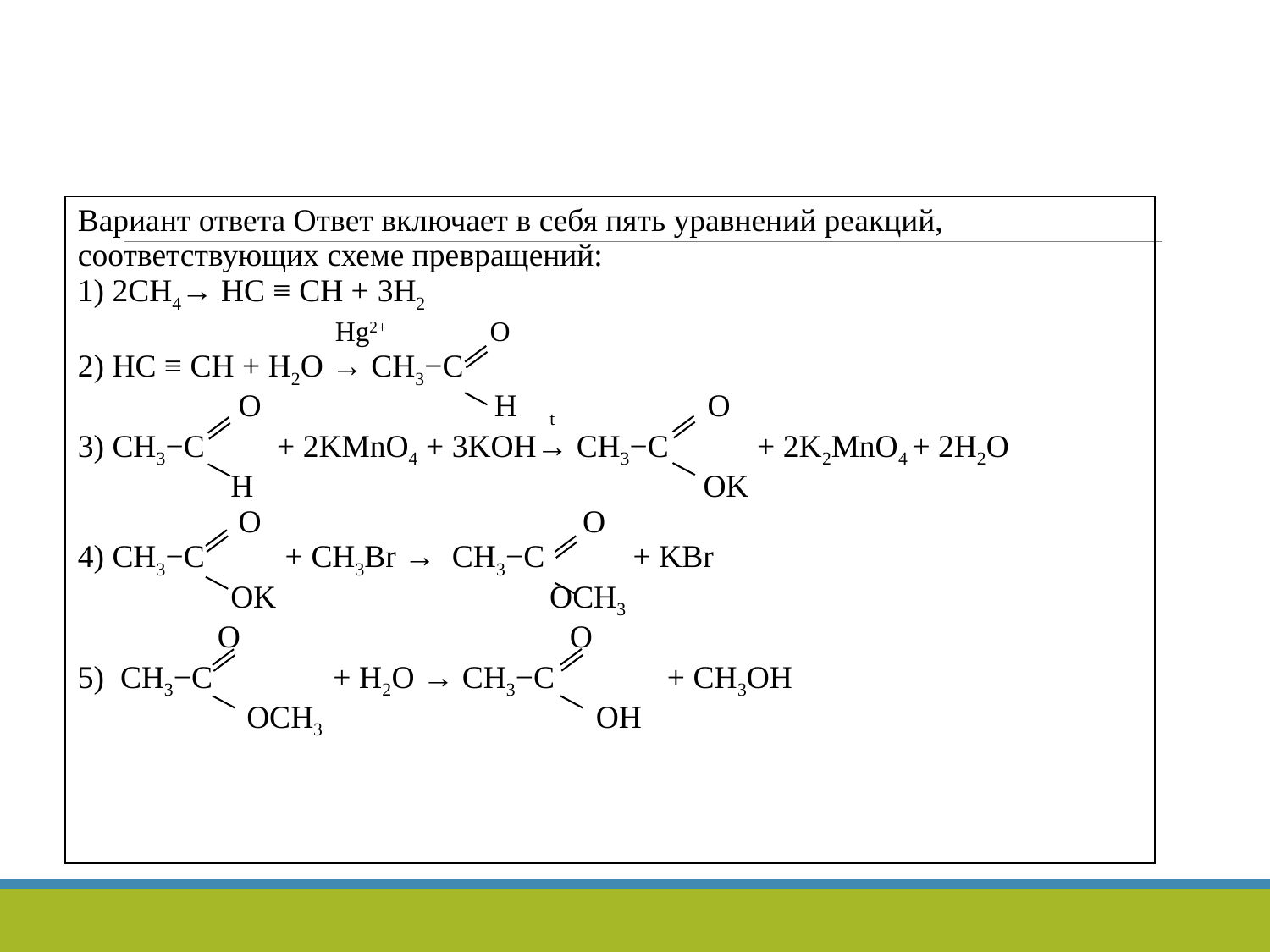

| Вариант ответа Ответ включает в себя пять уравнений реакций, соответствующих схеме превращений: 1) 2СH4→ HC ≡ CH + 3H2 Hg2+ O 2) HC ≡ CH + H2O → CH3−C O H t O 3) CH3−C + 2KMnO4 + 3KOH→ CH3−C + 2K2MnO4 + 2H2O H OK O O 4) CH3−C + CH3Br → CH3−C + KBr OK OCH3 O O 5) CH3−C + H2O → CH3−C + CH3OH OCH3 OH |
| --- |